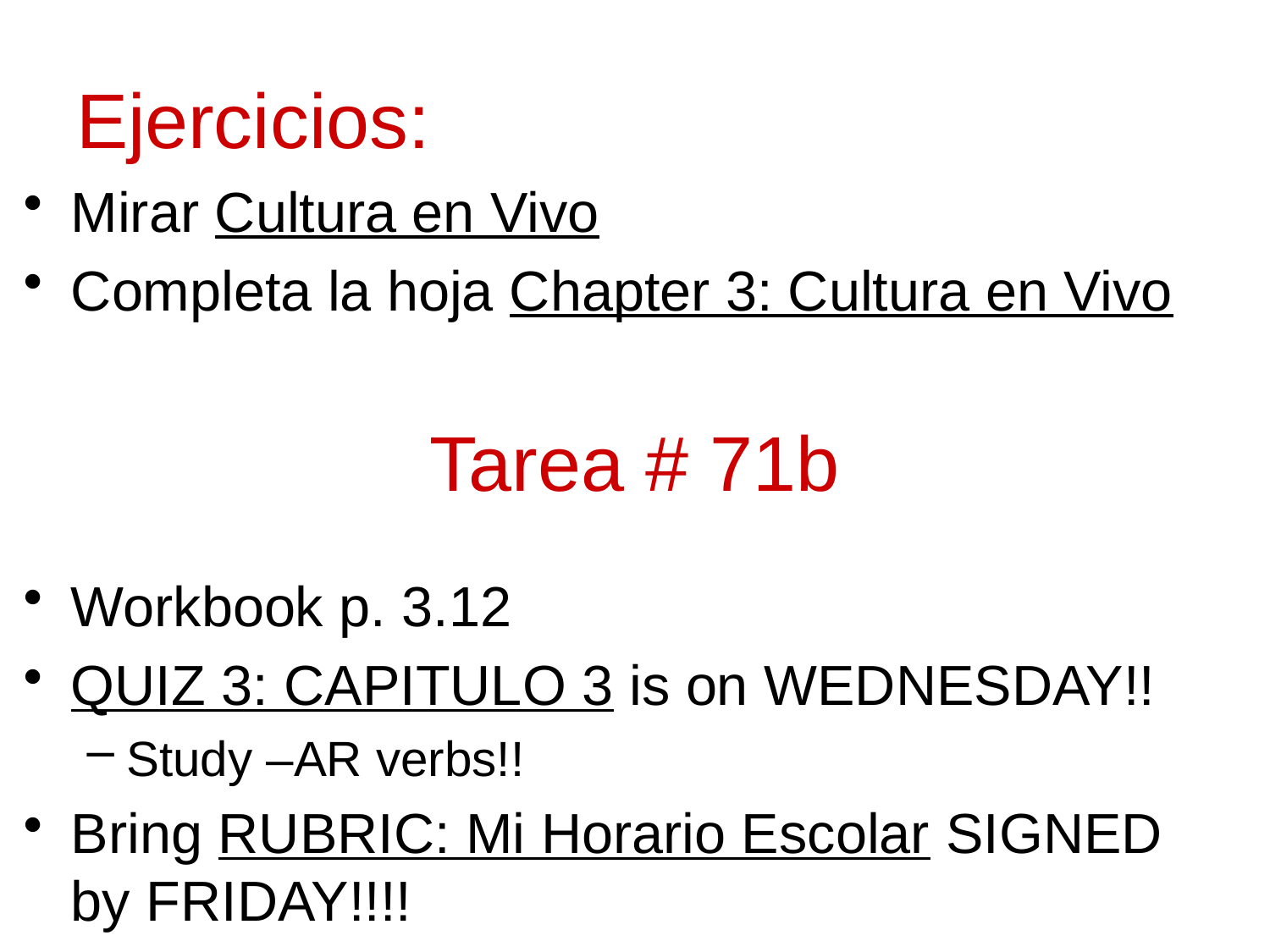

# Ejercicios:
Mirar Cultura en Vivo
Completa la hoja Chapter 3: Cultura en Vivo

Workbook p. 3.12
QUIZ 3: CAPITULO 3 is on WEDNESDAY!!
Study –AR verbs!!
Bring RUBRIC: Mi Horario Escolar SIGNED by FRIDAY!!!!
Tarea # 71b